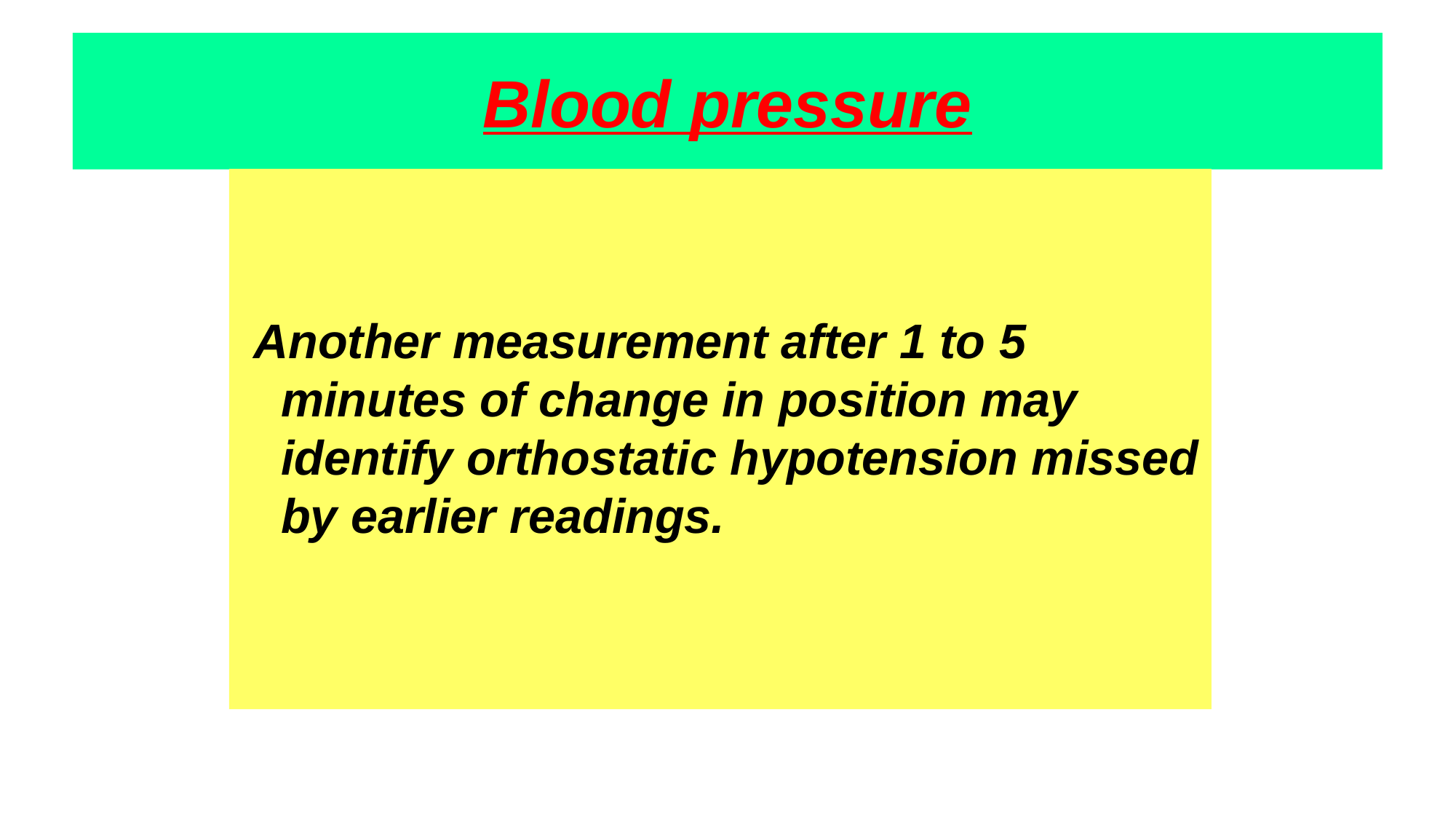

# Blood pressure

 Another measurement after 1 to 5 minutes of change in position may identify orthostatic hypotension missed by earlier readings.